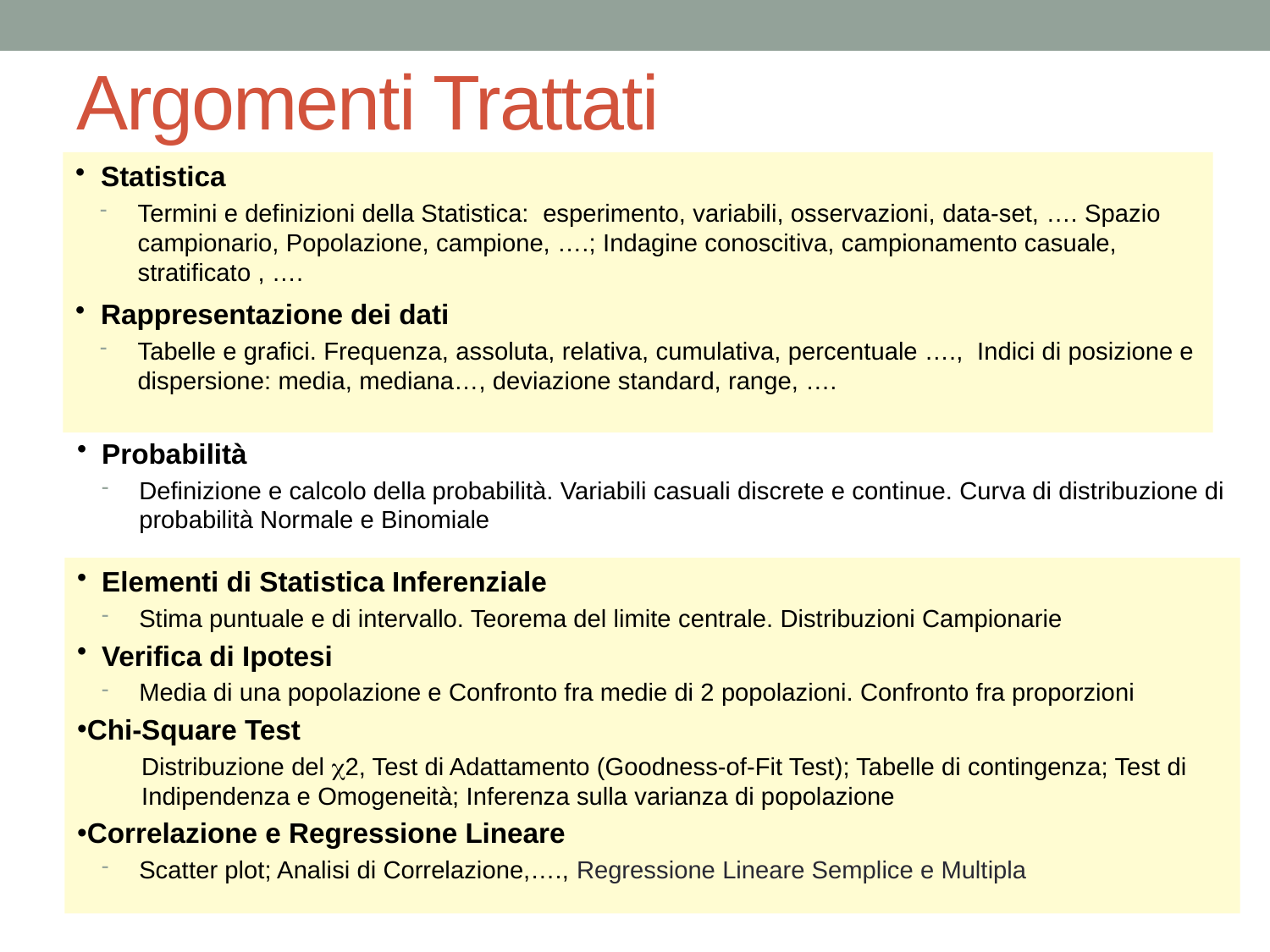

# Argomenti Trattati
Statistica
Termini e definizioni della Statistica:  esperimento, variabili, osservazioni, data-set, …. Spazio campionario, Popolazione, campione, ….; Indagine conoscitiva, campionamento casuale, stratificato , ….
Rappresentazione dei dati
Tabelle e grafici. Frequenza, assoluta, relativa, cumulativa, percentuale ….,  Indici di posizione e dispersione: media, mediana…, deviazione standard, range, ….
Probabilità
Definizione e calcolo della probabilità. Variabili casuali discrete e continue. Curva di distribuzione di probabilità Normale e Binomiale
Elementi di Statistica Inferenziale
Stima puntuale e di intervallo. Teorema del limite centrale. Distribuzioni Campionarie
Verifica di Ipotesi
Media di una popolazione e Confronto fra medie di 2 popolazioni. Confronto fra proporzioni
Chi-Square Test
Distribuzione del χ2, Test di Adattamento (Goodness-of-Fit Test); Tabelle di contingenza; Test di Indipendenza e Omogeneità; Inferenza sulla varianza di popolazione
Correlazione e Regressione Lineare
Scatter plot; Analisi di Correlazione,…., Regressione Lineare Semplice e Multipla